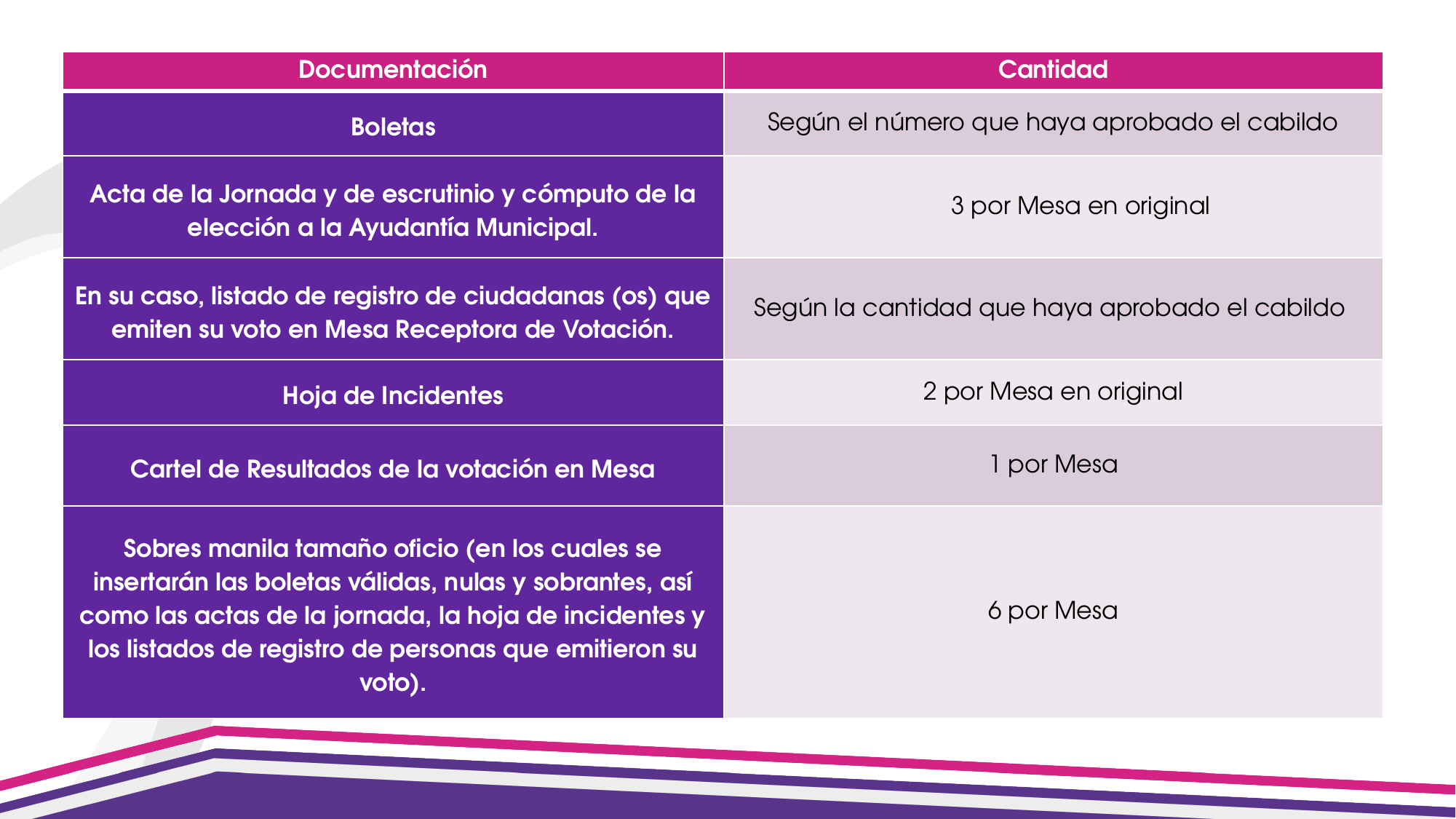

| Documentación | Cantidad |
| --- | --- |
| Boletas | Según el número que haya aprobado el cabildo |
| Acta de la Jornada y de escrutinio y cómputo de la elección a la Ayudantía Municipal. | 3 por Mesa en original |
| En su caso, listado de registro de ciudadanas (os) que emiten su voto en Mesa Receptora de Votación. | Según la cantidad que haya aprobado el cabildo |
| Hoja de Incidentes | 2 por Mesa en original |
| Cartel de Resultados de la votación en Mesa | 1 por Mesa |
| Sobres manila tamaño oficio (en los cuales se insertarán las boletas válidas, nulas y sobrantes, así como las actas de la jornada, la hoja de incidentes y los listados de registro de personas que emitieron su voto). | 6 por Mesa |